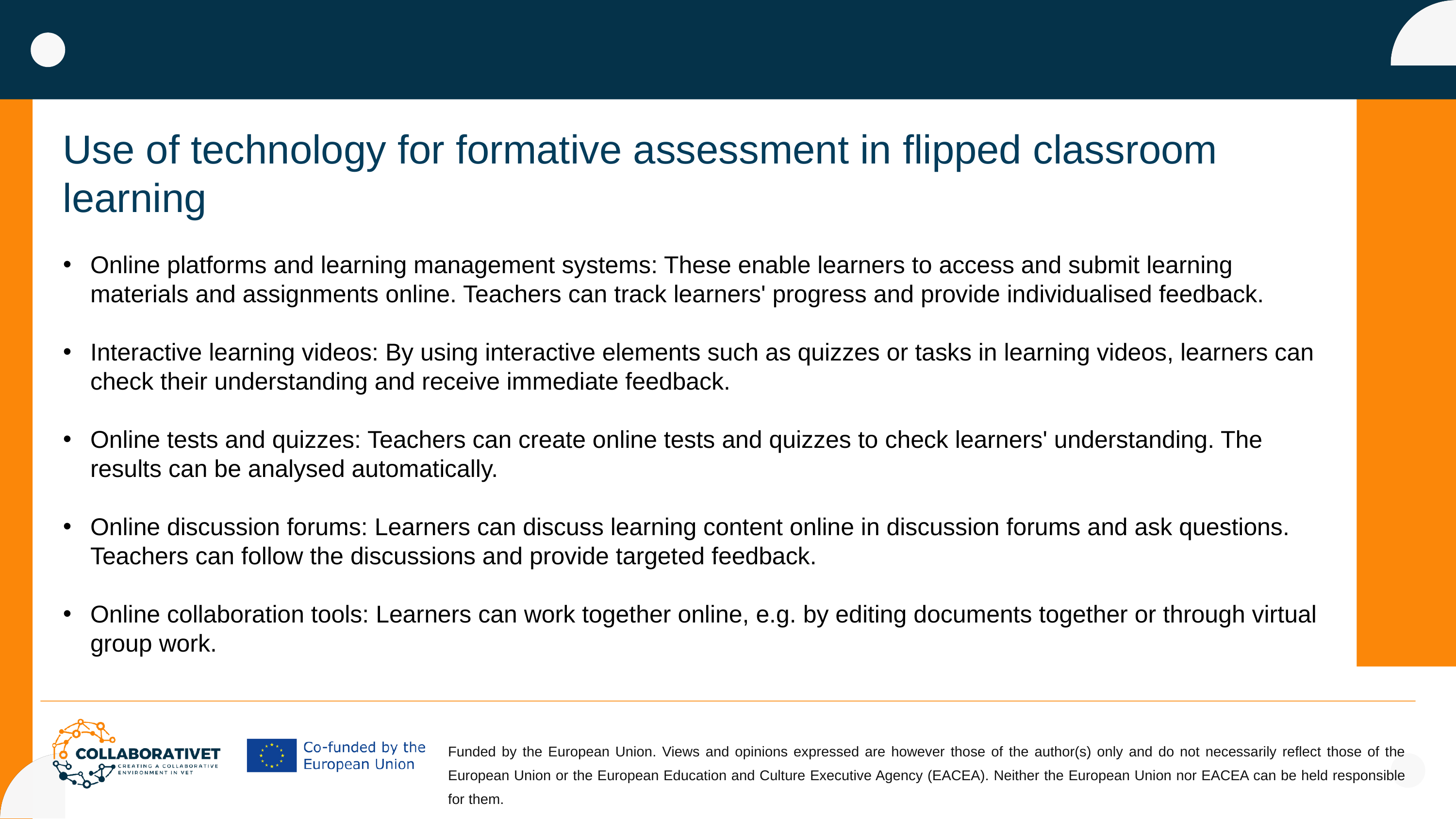

Use of technology for formative assessment in flipped classroom learning
Online platforms and learning management systems: These enable learners to access and submit learning materials and assignments online. Teachers can track learners' progress and provide individualised feedback.

Interactive learning videos: By using interactive elements such as quizzes or tasks in learning videos, learners can check their understanding and receive immediate feedback.

Online tests and quizzes: Teachers can create online tests and quizzes to check learners' understanding. The results can be analysed automatically.

Online discussion forums: Learners can discuss learning content online in discussion forums and ask questions. Teachers can follow the discussions and provide targeted feedback.

Online collaboration tools: Learners can work together online, e.g. by editing documents together or through virtual group work.

Funded by the European Union. Views and opinions expressed are however those of the author(s) only and do not necessarily reflect those of the European Union or the European Education and Culture Executive Agency (EACEA). Neither the European Union nor EACEA can be held responsible for them.